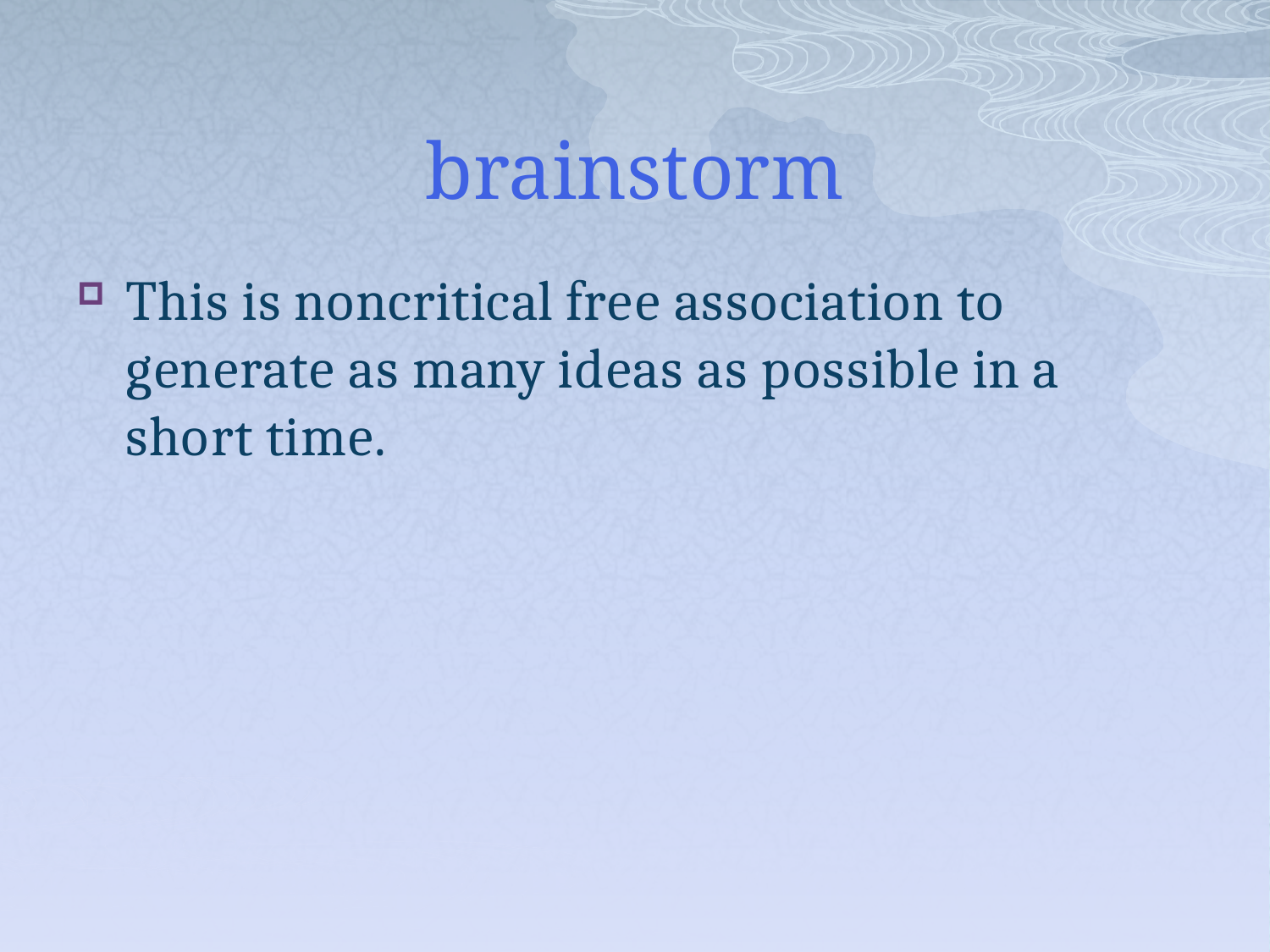

# brainstorm
This is noncritical free association to generate as many ideas as possible in a short time.